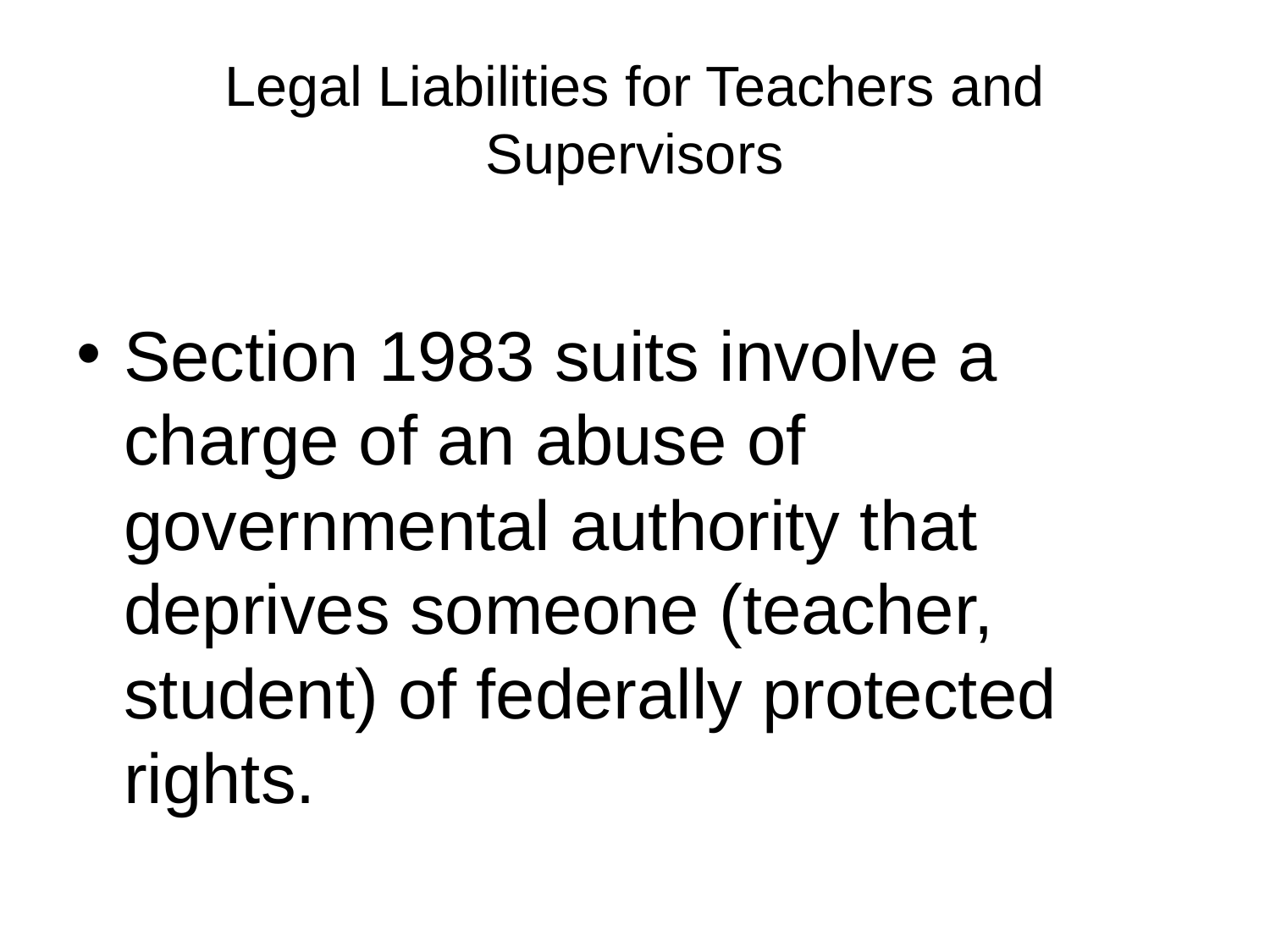

# Legal Liabilities for Teachers and Supervisors

Section 1983 suits involve a charge of an abuse of governmental authority that deprives someone (teacher, student) of federally protected rights.